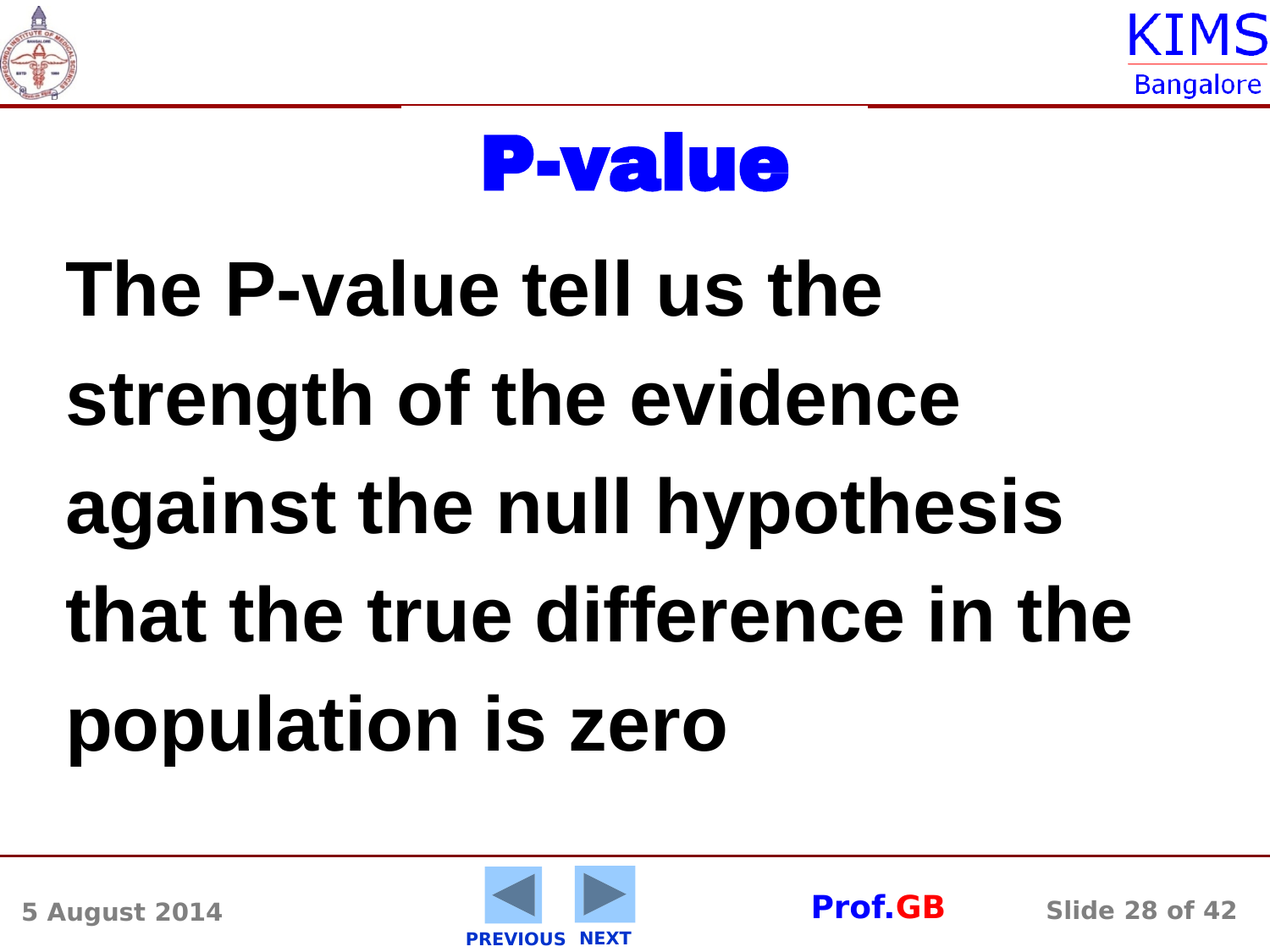

P-value
The P-value tell us the
strength of the evidence
against the null hypothesis
that the true difference in the
population is zero
5 August 2014